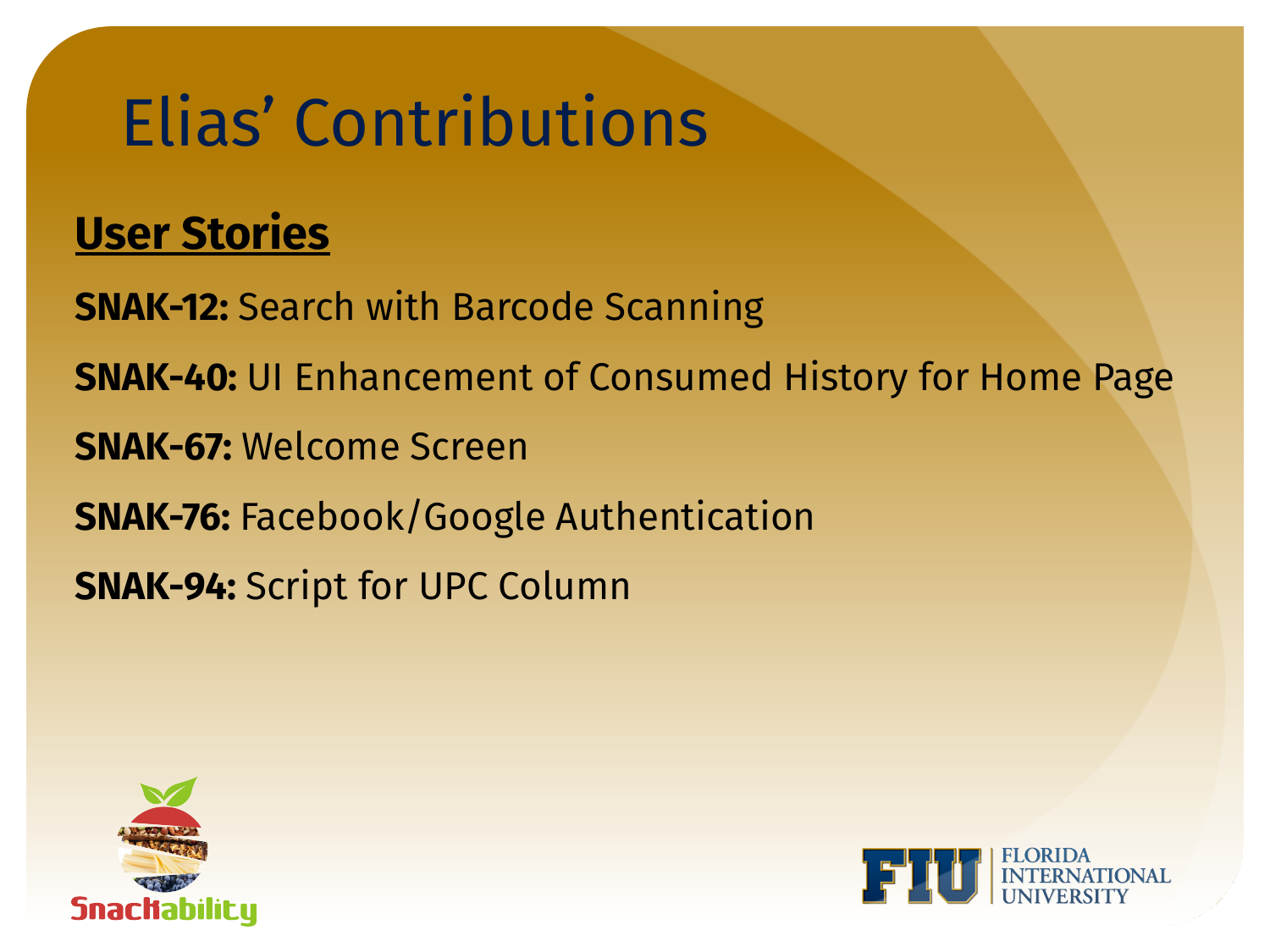

# Elias’ Contributions
User Stories
SNAK-12: Search with Barcode Scanning
SNAK-40: UI Enhancement of Consumed History for Home Page
SNAK-67: Welcome Screen
SNAK-76: Facebook/Google Authentication
SNAK-94: Script for UPC Column